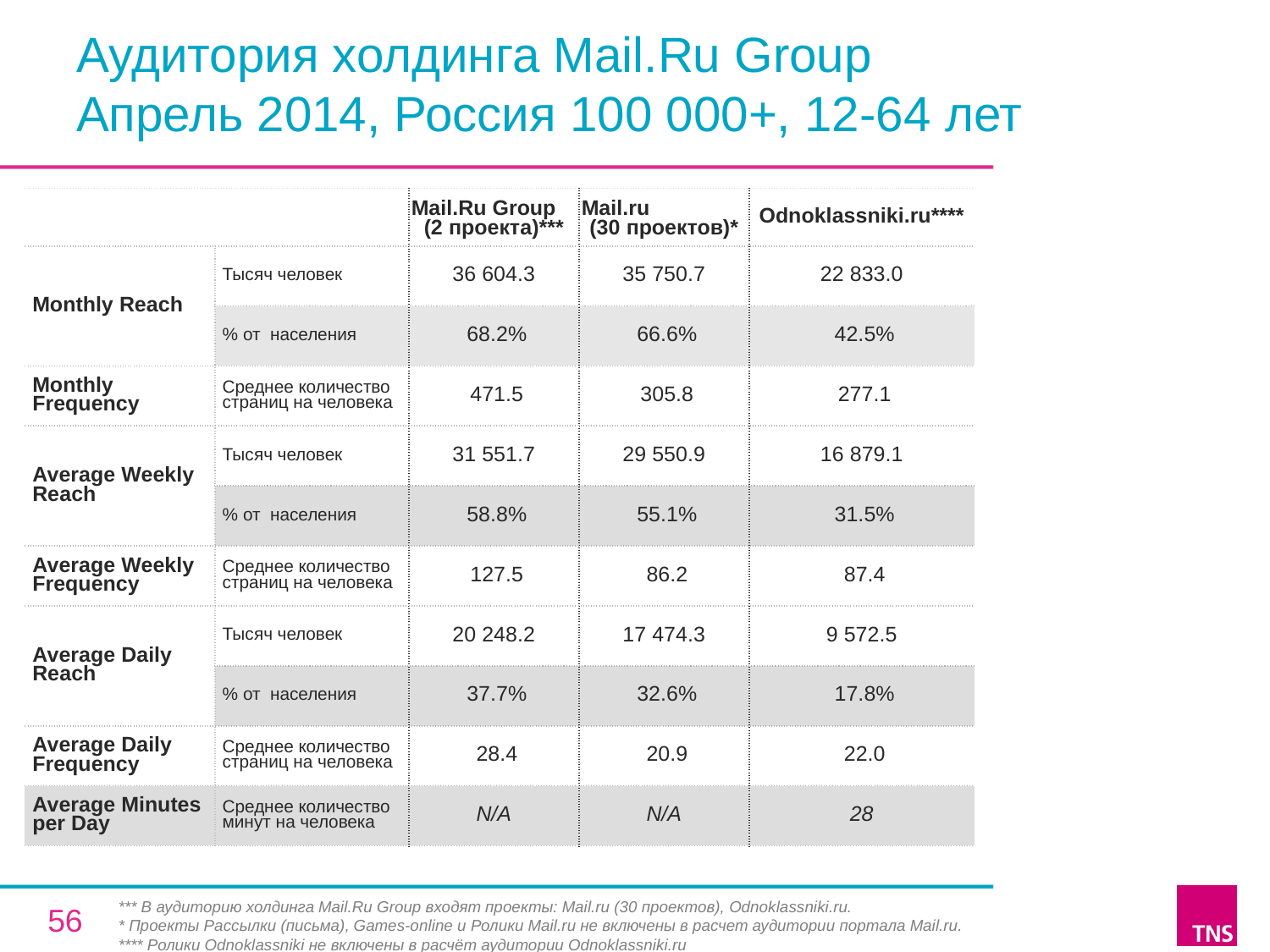

# Аудитория холдинга Mail.Ru Group Апрель 2014, Россия 100 000+, 12-64 лет
|  |  | Mail.Ru Group (2 проекта)\*\*\* | Mail.ru (30 проектов)\* | Odnoklassniki.ru\*\*\*\* |
| --- | --- | --- | --- | --- |
| Monthly Reach | Тысяч человек | 36 604.3 | 35 750.7 | 22 833.0 |
|  | % от населения | 68.2% | 66.6% | 42.5% |
| Monthly Frequency | Среднее количество страниц на человека | 471.5 | 305.8 | 277.1 |
| Average Weekly Reach | Тысяч человек | 31 551.7 | 29 550.9 | 16 879.1 |
|  | % от населения | 58.8% | 55.1% | 31.5% |
| Average Weekly Frequency | Среднее количество страниц на человека | 127.5 | 86.2 | 87.4 |
| Average Daily Reach | Тысяч человек | 20 248.2 | 17 474.3 | 9 572.5 |
|  | % от населения | 37.7% | 32.6% | 17.8% |
| Average Daily Frequency | Среднее количество страниц на человека | 28.4 | 20.9 | 22.0 |
| Average Minutes per Day | Среднее количество минут на человека | N/A | N/A | 28 |
*** В аудиторию холдинга Mail.Ru Group входят проекты: Mail.ru (30 проектов), Odnoklassniki.ru.
* Проекты Рассылки (письма), Games-online и Ролики Mail.ru не включены в расчет аудитории портала Mail.ru.
**** Ролики Odnoklassniki не включены в расчёт аудитории Odnoklassniki.ru
56